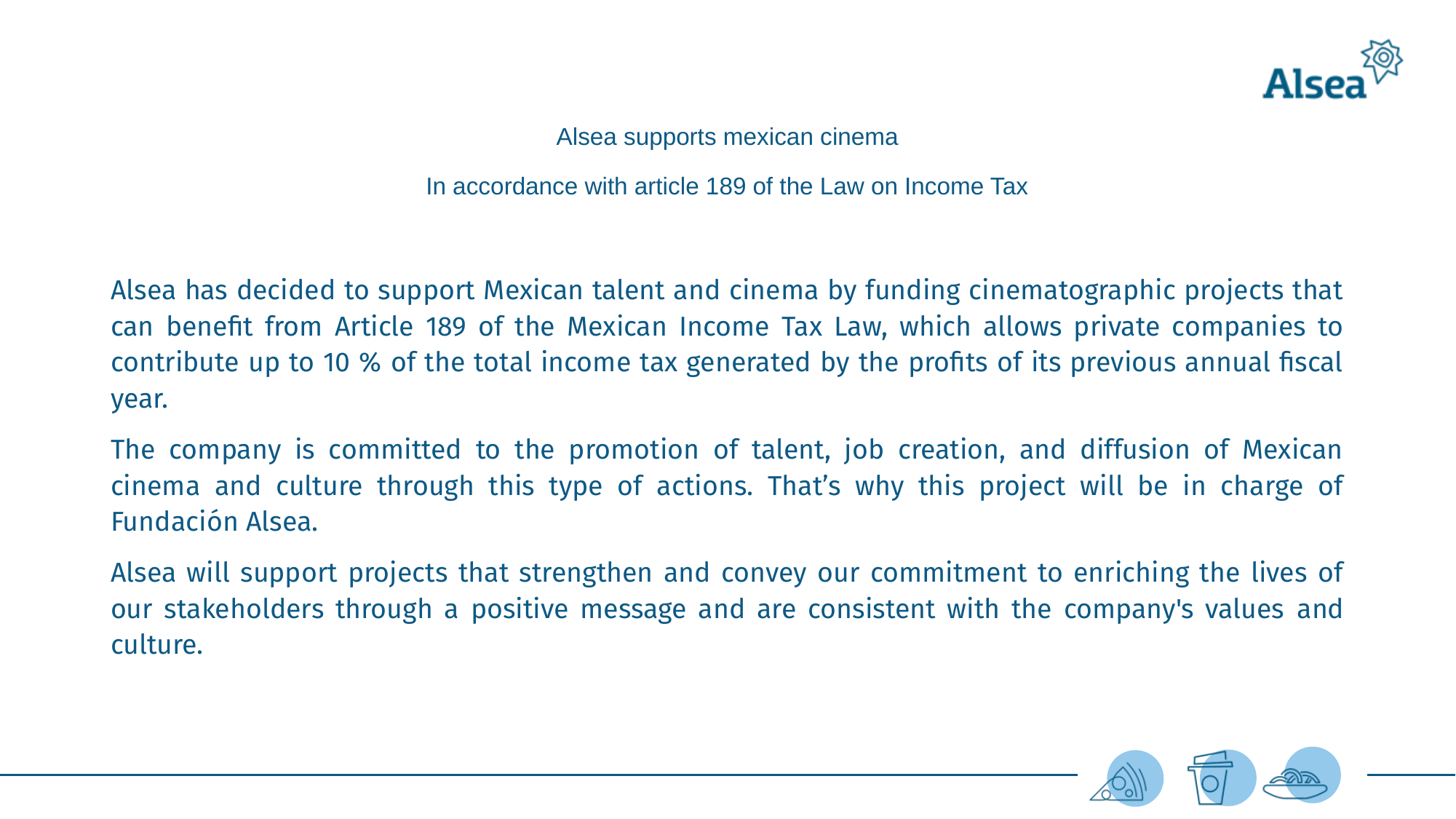

Alsea supports mexican cinema
In accordance with article 189 of the Law on Income Tax

Alsea has decided to support Mexican talent and cinema by funding cinematographic projects that can benefit from Article 189 of the Mexican Income Tax Law, which allows private companies to contribute up to 10 % of the total income tax generated by the profits of its previous annual fiscal year.
The company is committed to the promotion of talent, job creation, and diffusion of Mexican cinema and culture through this type of actions. That’s why this project will be in charge of Fundación Alsea.
Alsea will support projects that strengthen and convey our commitment to enriching the lives of our stakeholders through a positive message and are consistent with the company's values ​​and culture.